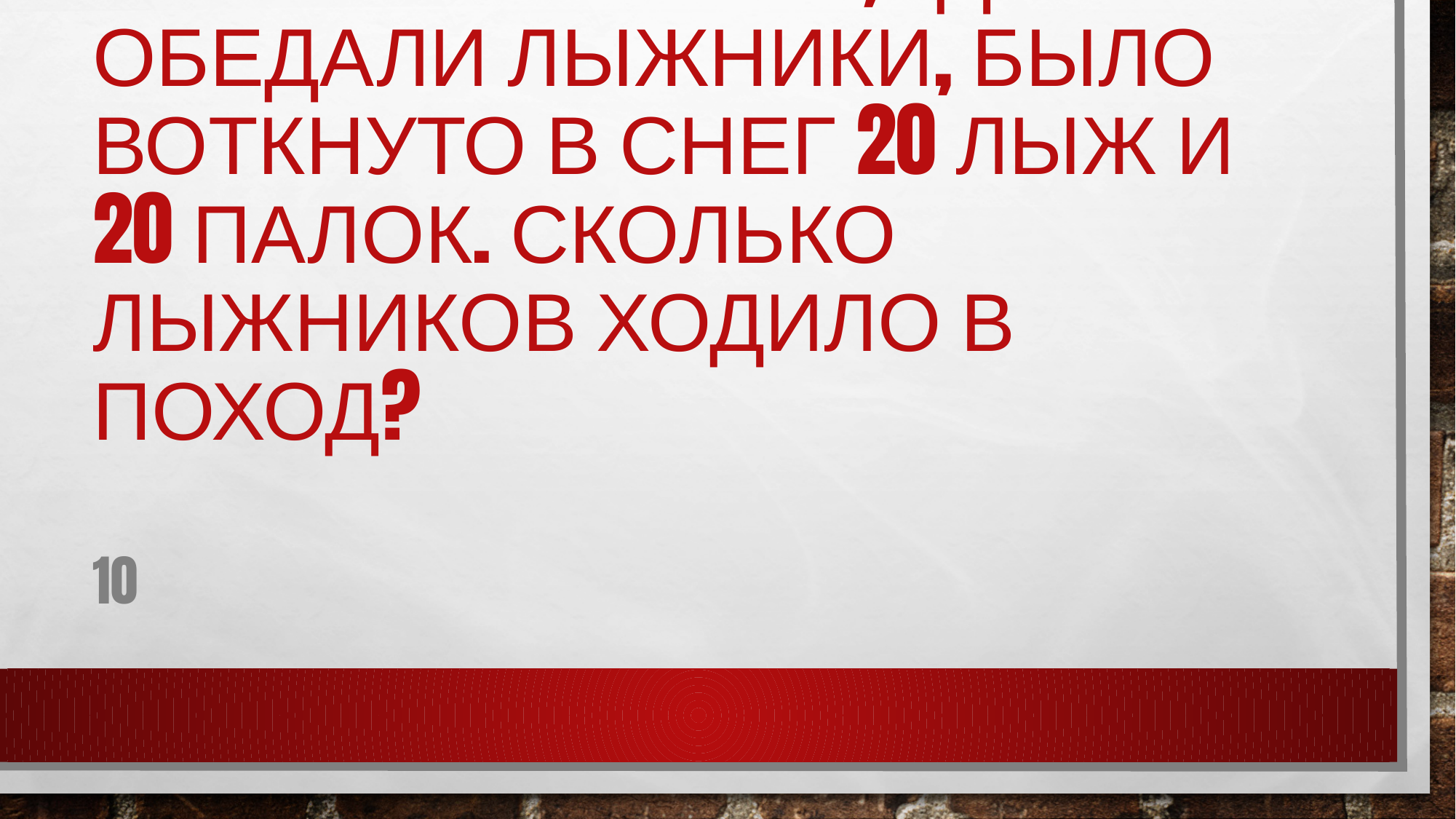

# Около столовой, где обедали лыжники, было воткнуто в снег 20 лыж и 20 палок. Сколько лыжников ходило в поход?
10